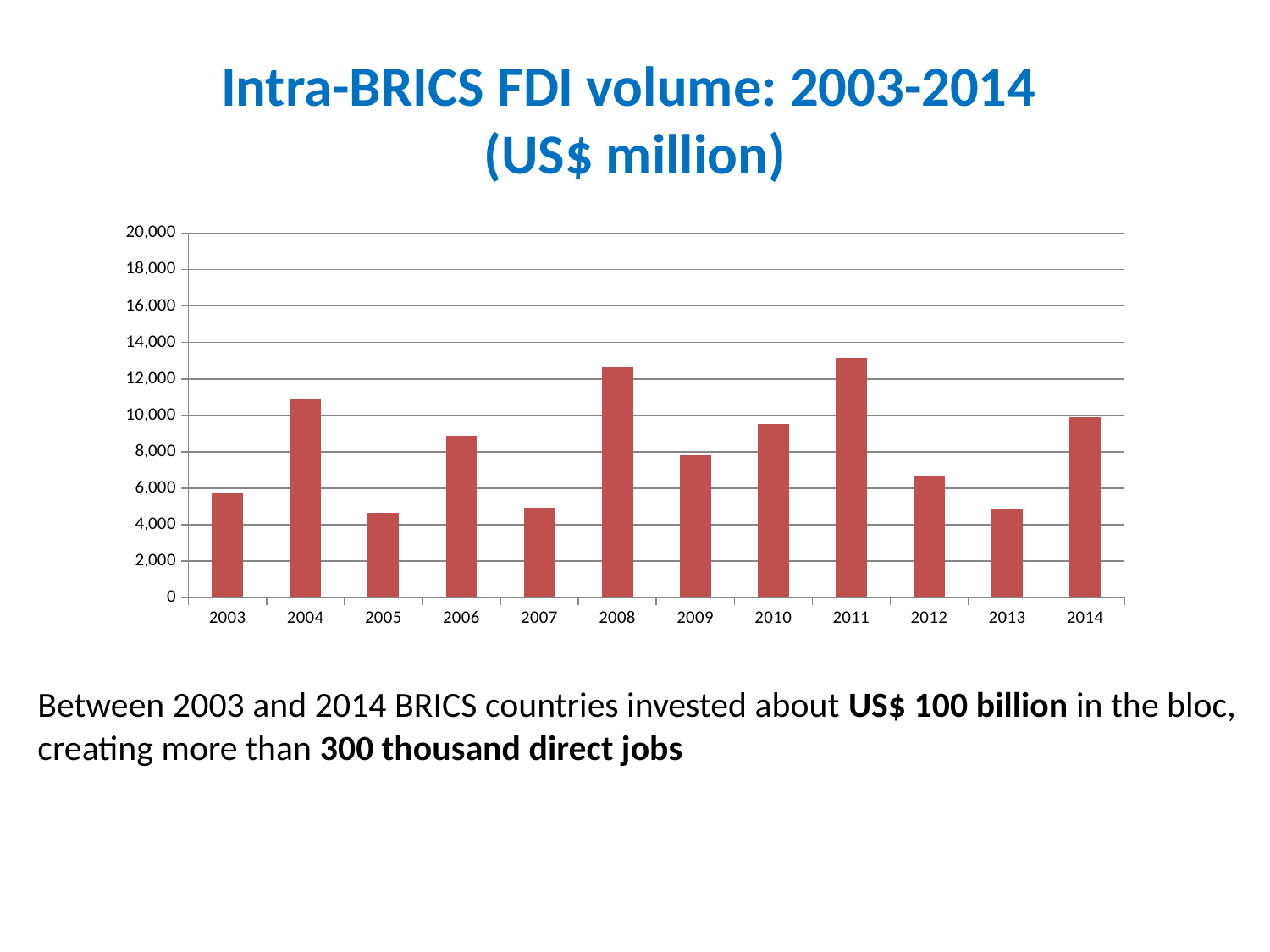

# Intra-BRICS FDI volume: 2003-2014 (US$ million)

### Chart

| Category | Capex |
|---|---|
| 2003 | 5779.4 |
| 2004 | 10942.8 |
| 2005 | 4676.1 |
| 2006 | 8866.6 |
| 2007 | 4944.3 |
| 2008 | 12633.3 |
| 2009 | 7834.2 |
| 2010 | 9537.7 |
| 2011 | 13172.5 |
| 2012 | 6660.8 |
| 2013 | 4858.2 |
| 2014 | 9919.9 |
Between 2003 and 2014 BRICS countries invested about US$ 100 billion in the bloc, creating more than 300 thousand direct jobs